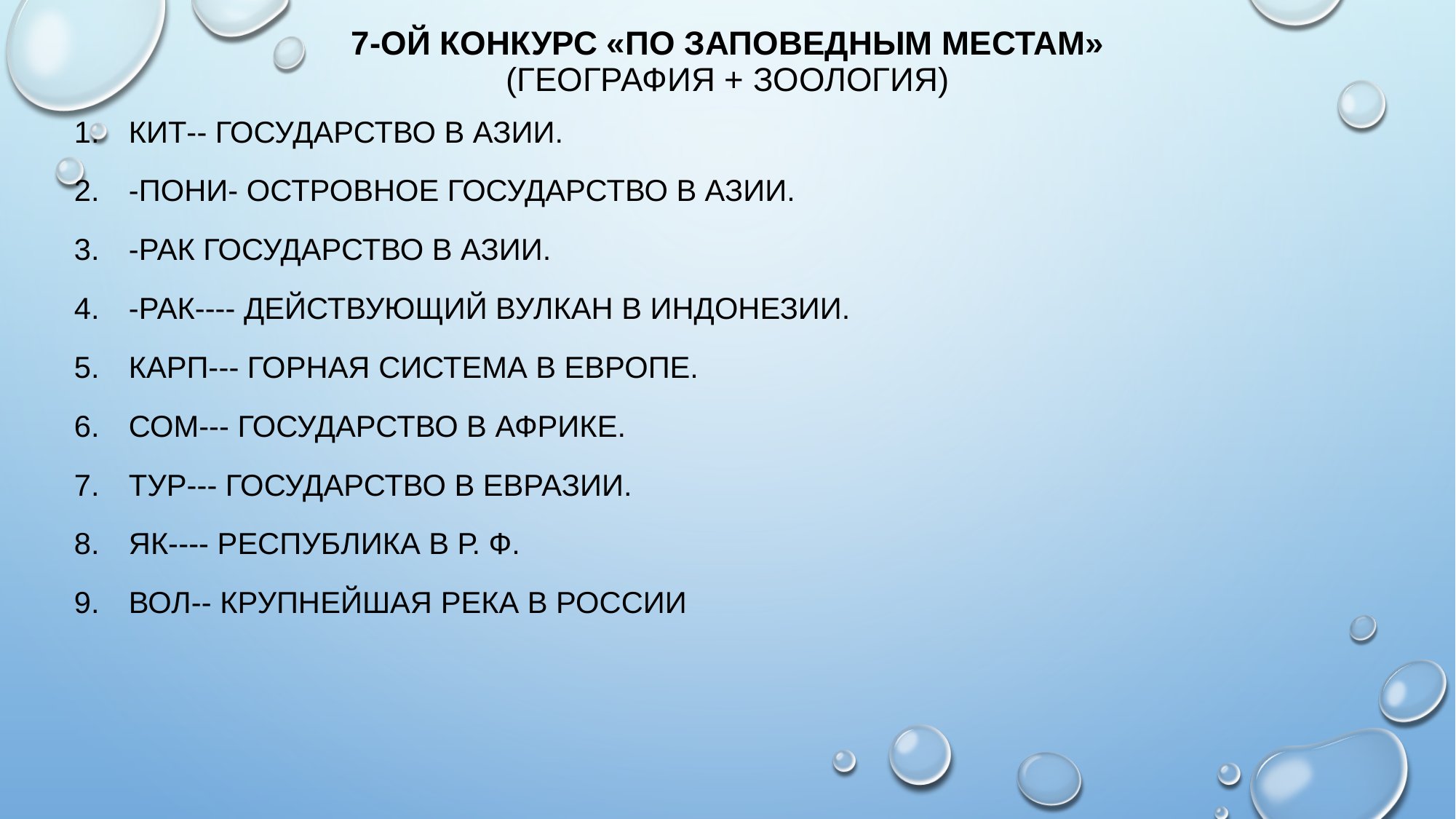

# 7-ой конкурс «По заповедным местам» (география + зоология)
КИТ-- государство в Азии.
-ПОНИ- островное государство в Азии.
-РАК государство в Азии.
-РАК---- действующий вулкан в Индонезии.
КАРП--- горная система в Европе.
СОМ--- государство в Африке.
ТУР--- государство в Евразии.
ЯК---- Республика в Р. Ф.
ВОЛ-- крупнейшая река в России